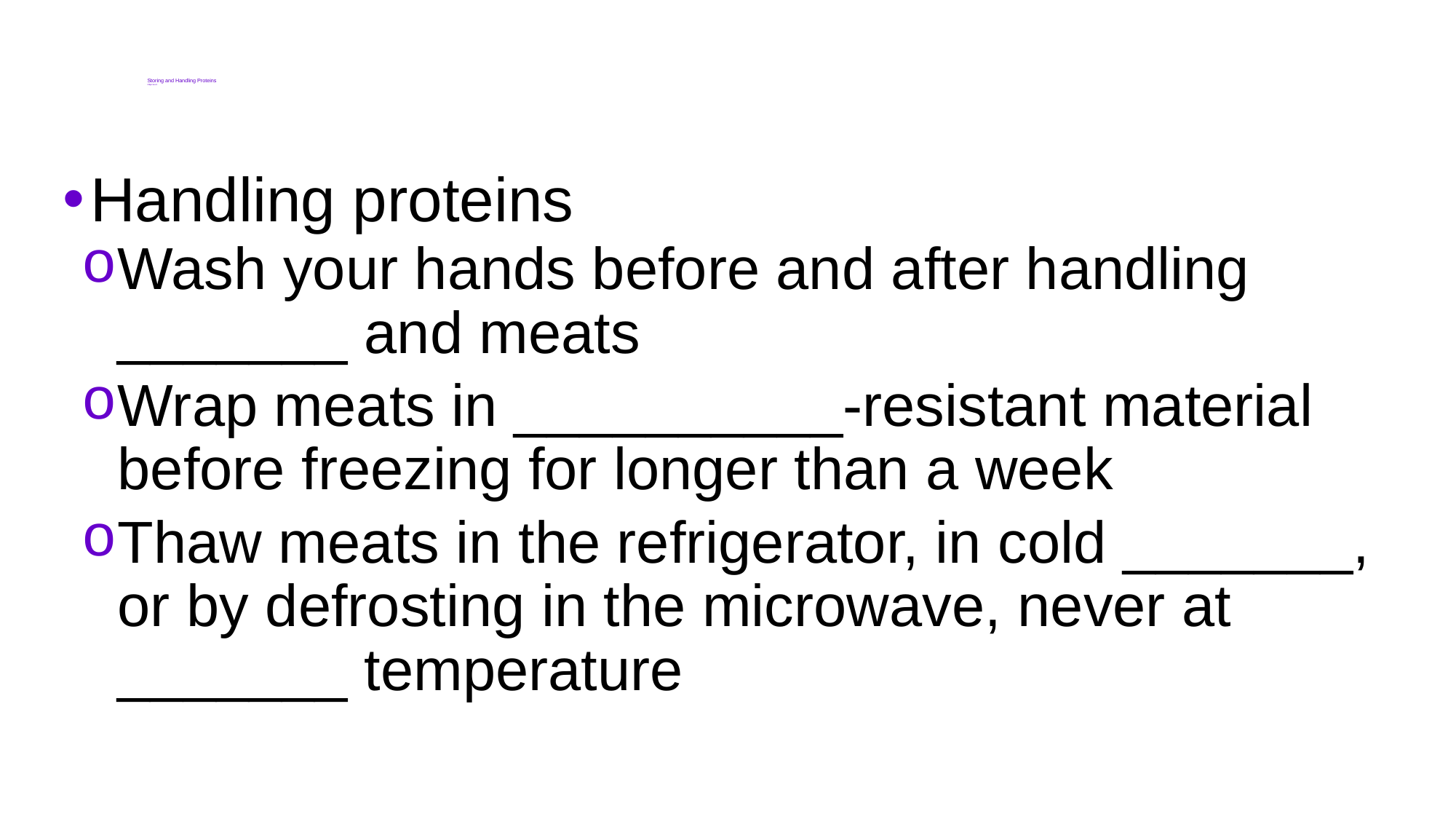

# Storing and Handling Proteins Objective 6
Handling proteins
Wash your hands before and after handling _______ and meats
Wrap meats in __________-resistant material before freezing for longer than a week
Thaw meats in the refrigerator, in cold _______, or by defrosting in the microwave, never at _______ temperature